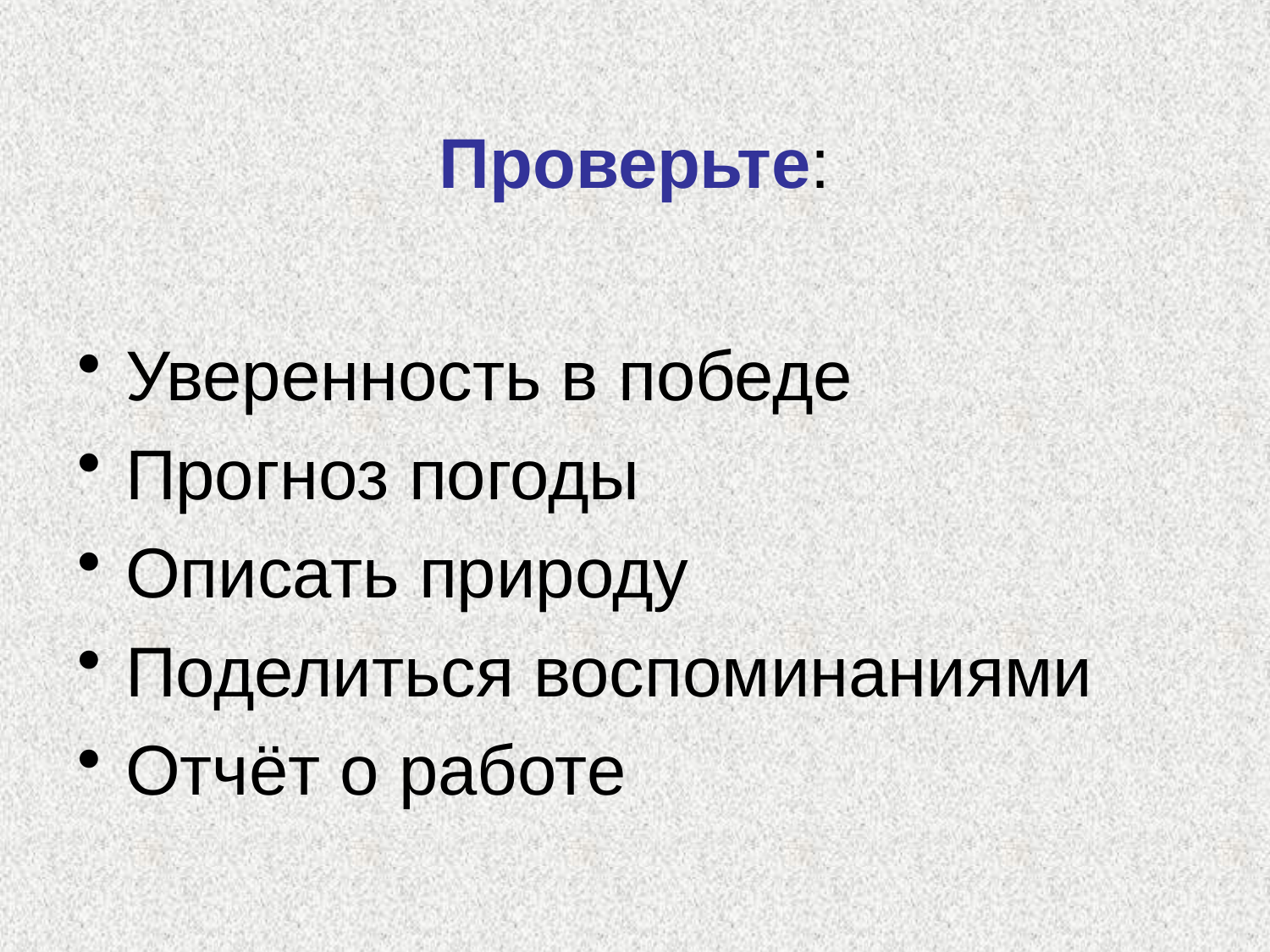

# Проверьте:
Уверенность в победе
Прогноз погоды
Описать природу
Поделиться воспоминаниями
Отчёт о работе